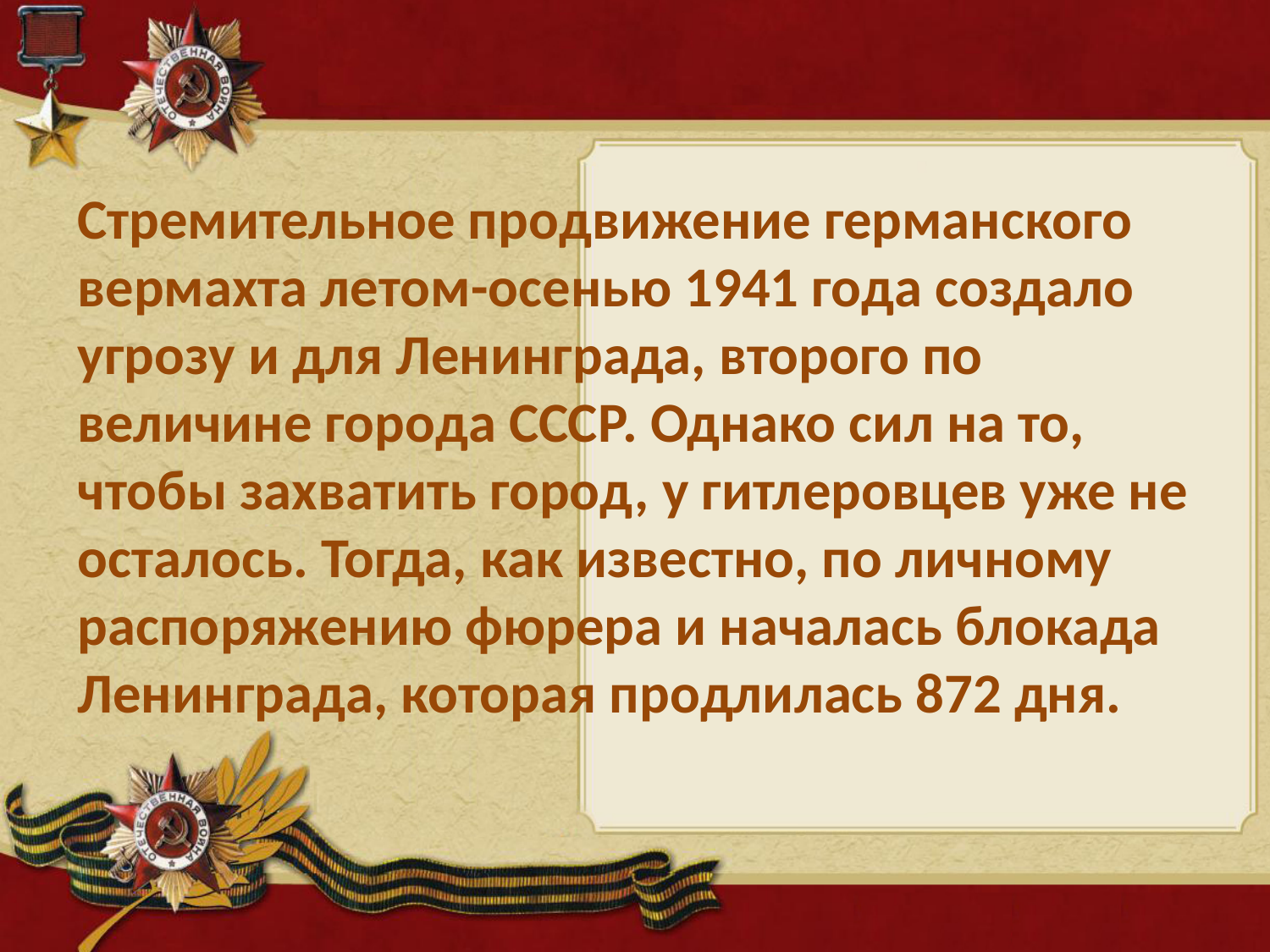

#
Стремительное продвижение германского вермахта летом-осенью 1941 года создало угрозу и для Ленинграда, второго по величине города СССР. Однако сил на то, чтобы захватить город, у гитлеровцев уже не осталось. Тогда, как известно, по личному распоряжению фюрера и началась блокада Ленинграда, которая продлилась 872 дня.